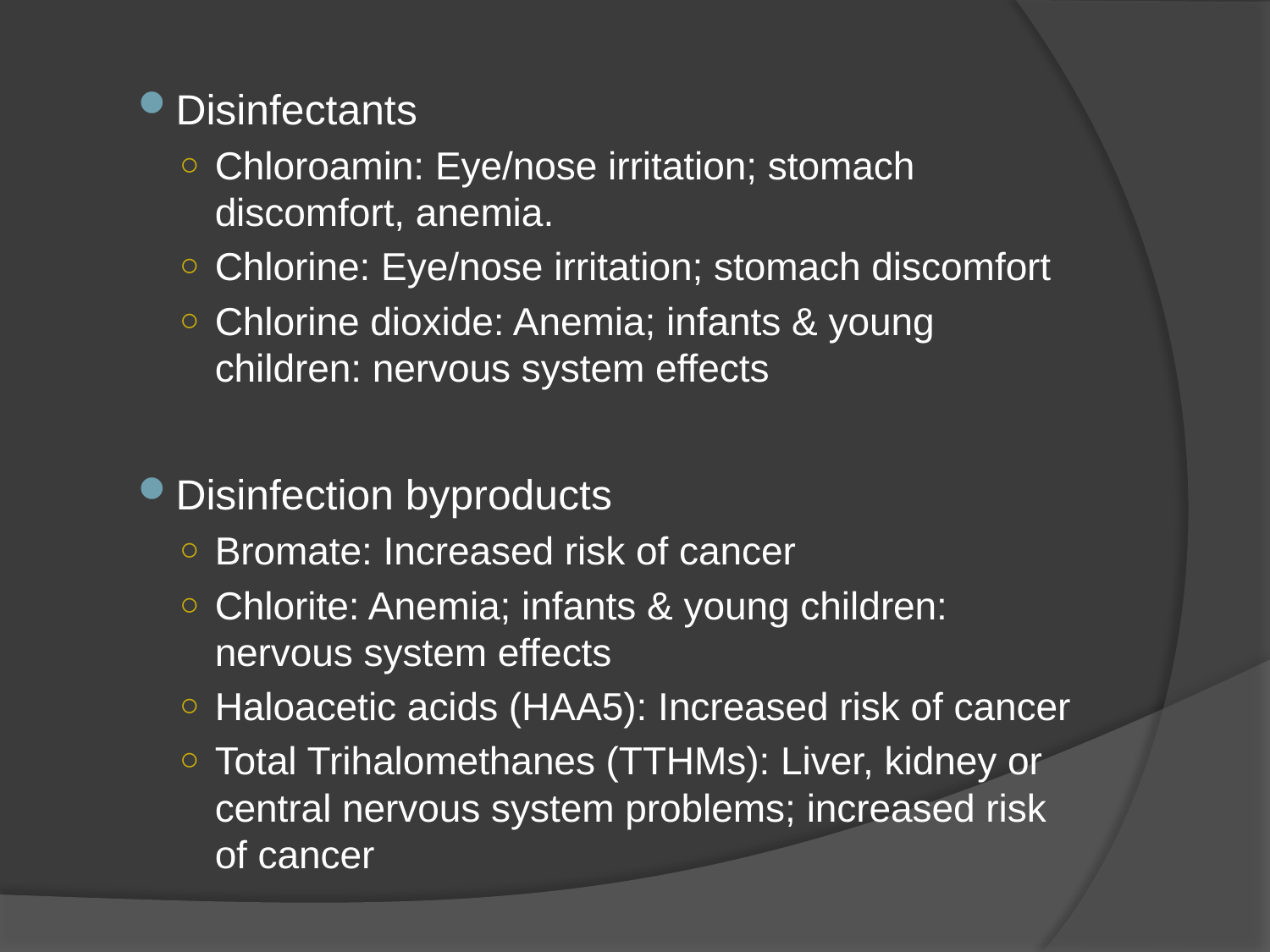

Disinfectants
Chloroamin: Eye/nose irritation; stomach discomfort, anemia.
Chlorine: Eye/nose irritation; stomach discomfort
Chlorine dioxide: Anemia; infants & young children: nervous system effects

Disinfection byproducts
Bromate: Increased risk of cancer
Chlorite: Anemia; infants & young children: nervous system effects
Haloacetic acids (HAA5): Increased risk of cancer
Total Trihalomethanes (TTHMs): Liver, kidney or central nervous system problems; increased risk of cancer